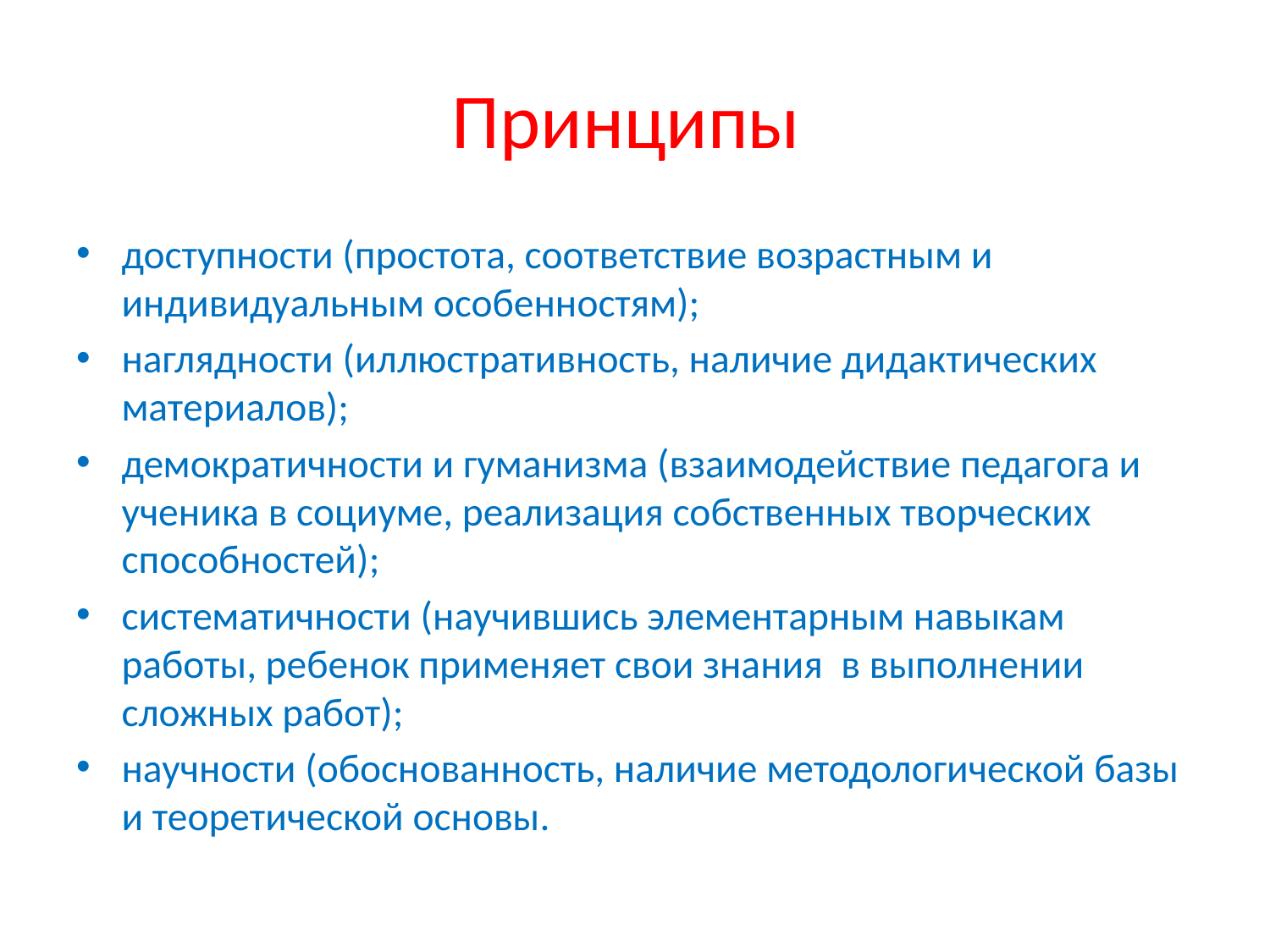

# Принципы
доступности (простота, соответствие возрастным и индивидуальным особенностям);
наглядности (иллюстративность, наличие дидактических материалов);
демократичности и гуманизма (взаимодействие педагога и ученика в социуме, реализация собственных творческих способностей);
систематичности (научившись элементарным навыкам работы, ребенок применяет свои знания  в выполнении сложных работ);
научности (обоснованность, наличие методологической базы  и теоретической основы.